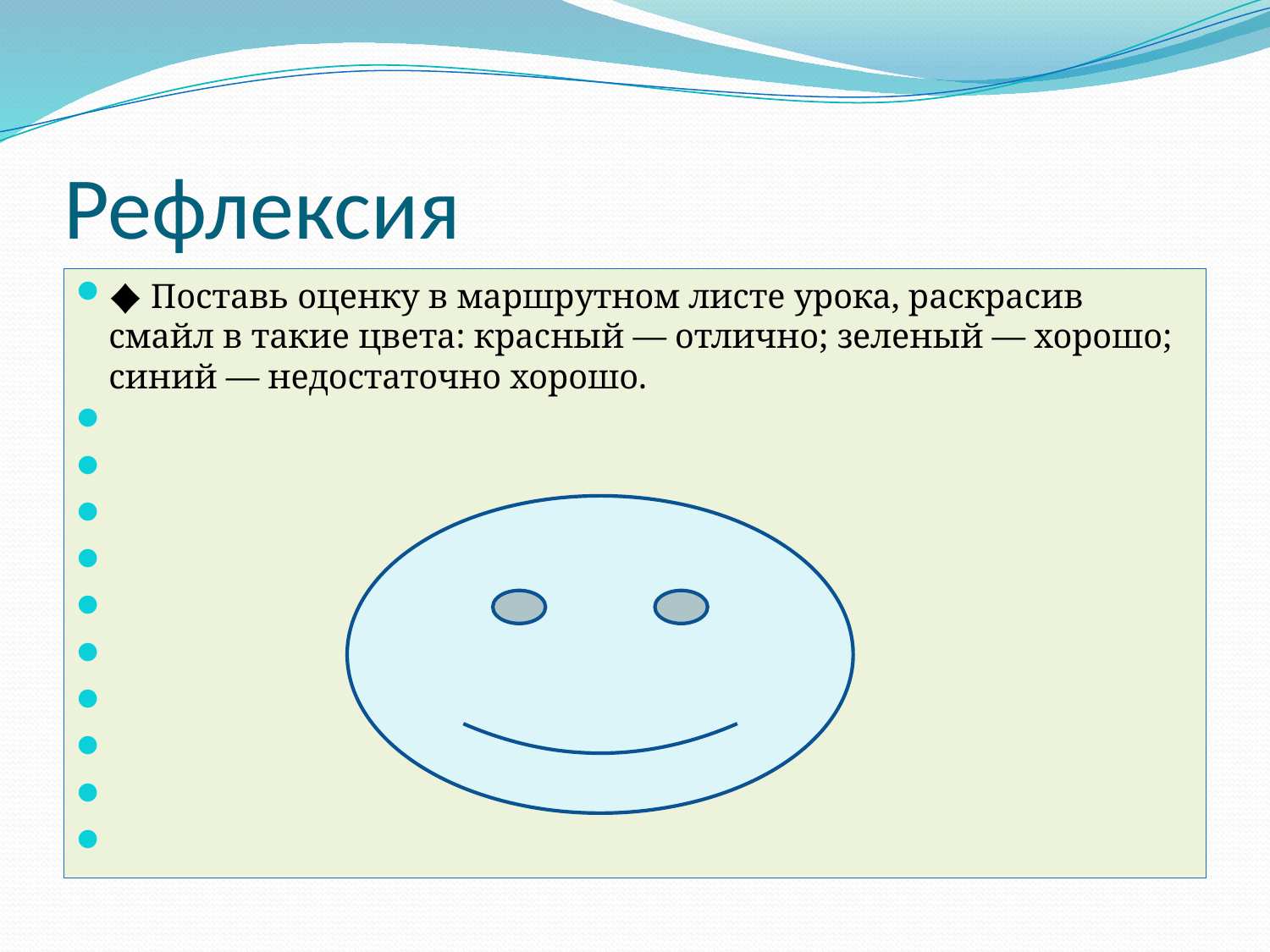

# Рефлексия
♦ Поставь оценку в маршрутном листе урока, раскрасив смайл в такие цвета: красный — отлично; зеленый — хорошо; синий — недостаточно хорошо.